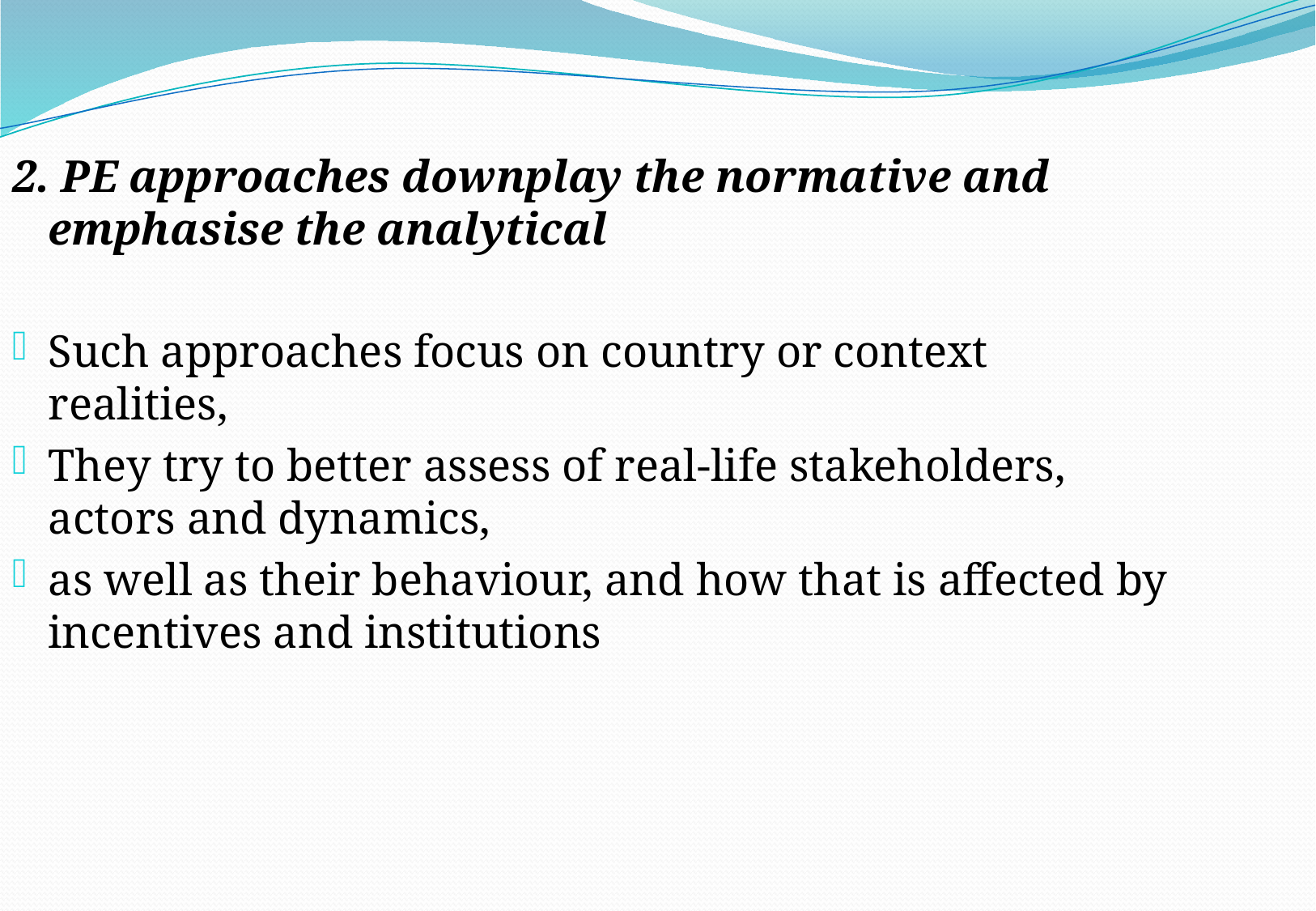

2. PE approaches downplay the normative and emphasise the analytical

Such approaches focus on country or context realities,
They try to better assess of real-life stakeholders, actors and dynamics,
as well as their behaviour, and how that is affected by incentives and institutions